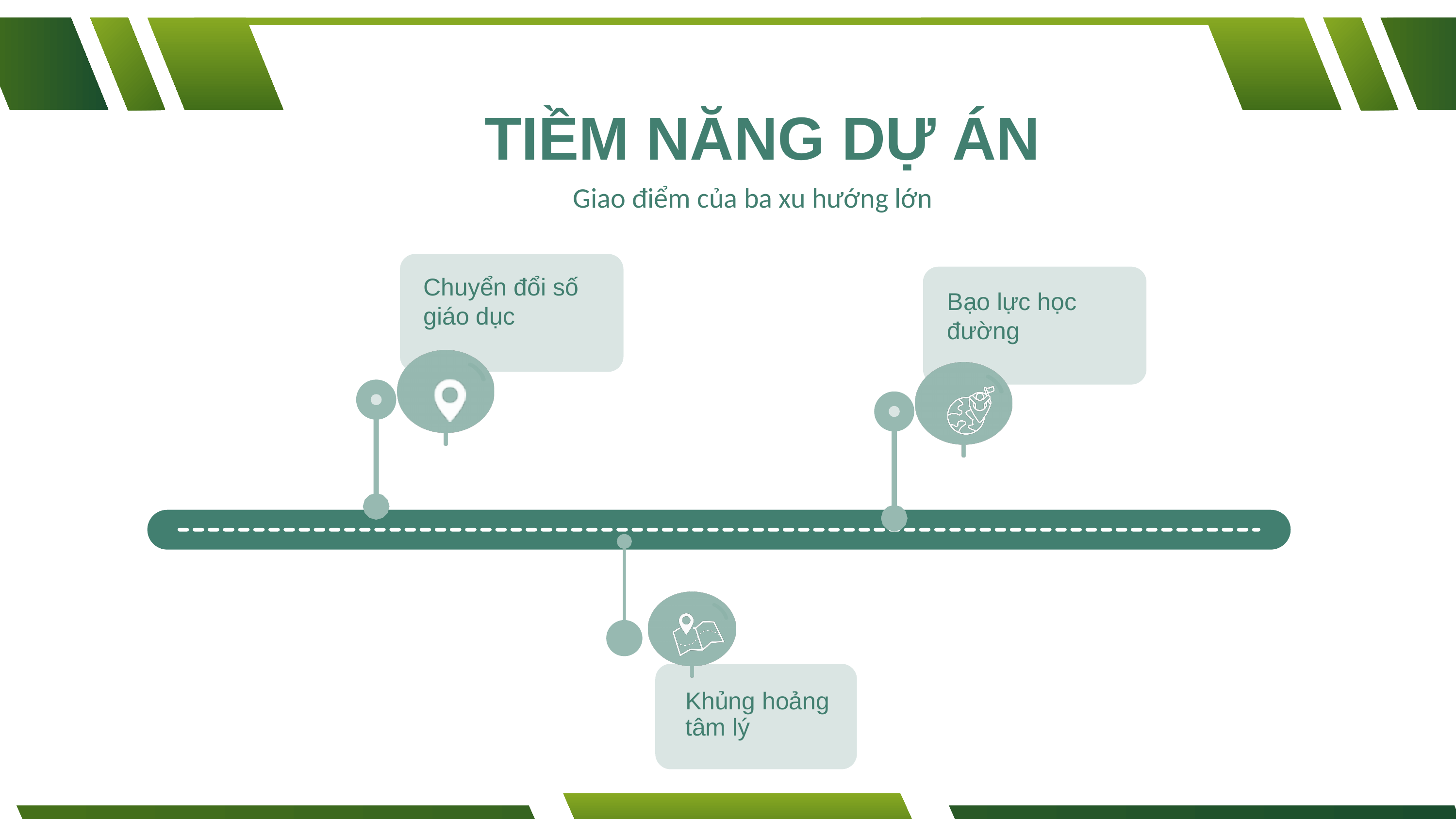

TIỀM NĂNG DỰ ÁN
Giao điểm của ba xu hướng lớn

Chuyển đổi số giáo dục

Bạo lực học đường

Khủng hoảng tâm lý